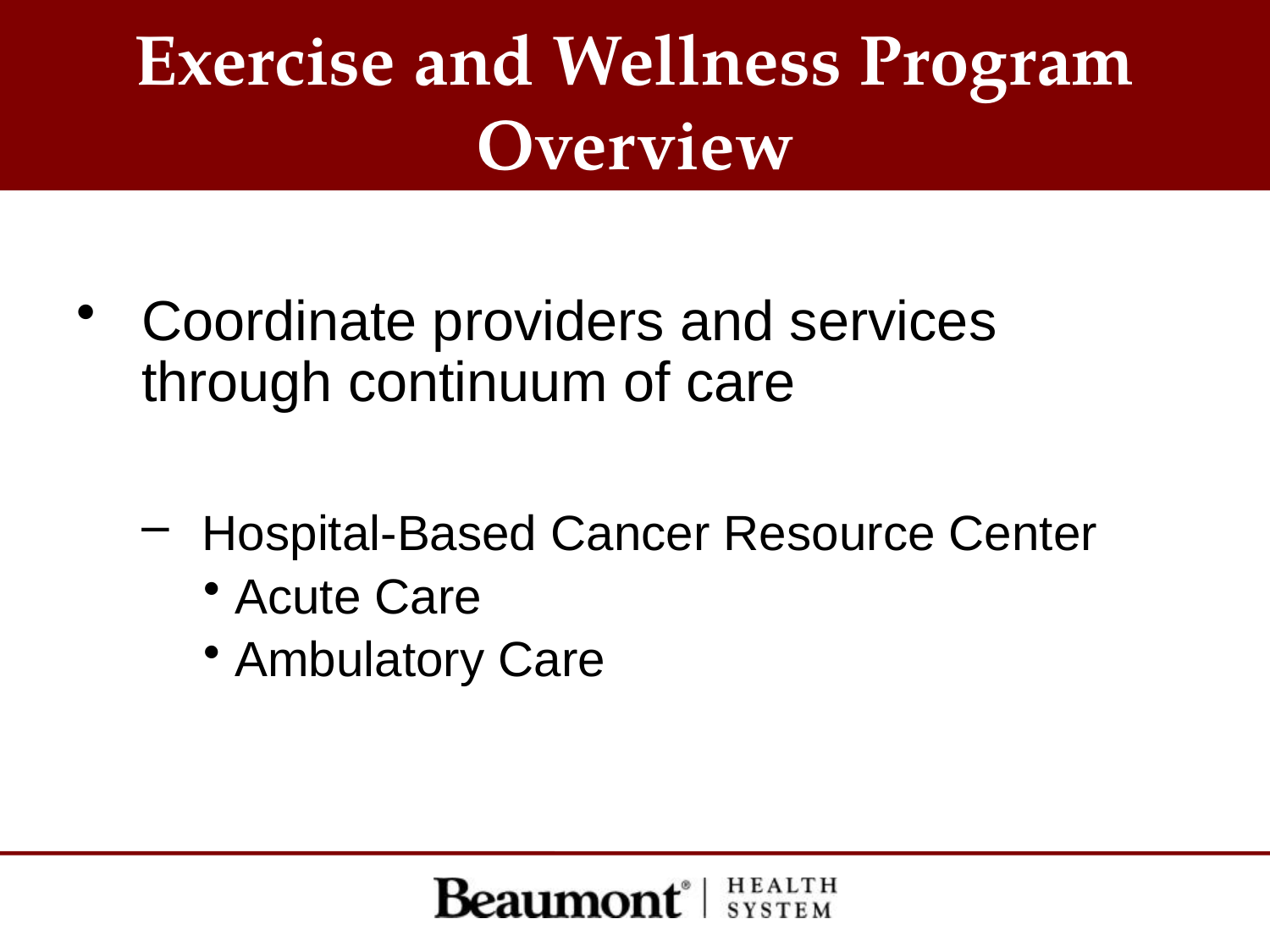

Exercise and Wellness Program
Overview
Coordinate providers and services through continuum of care

Hospital-Based Cancer Resource Center
Acute Care
Ambulatory Care